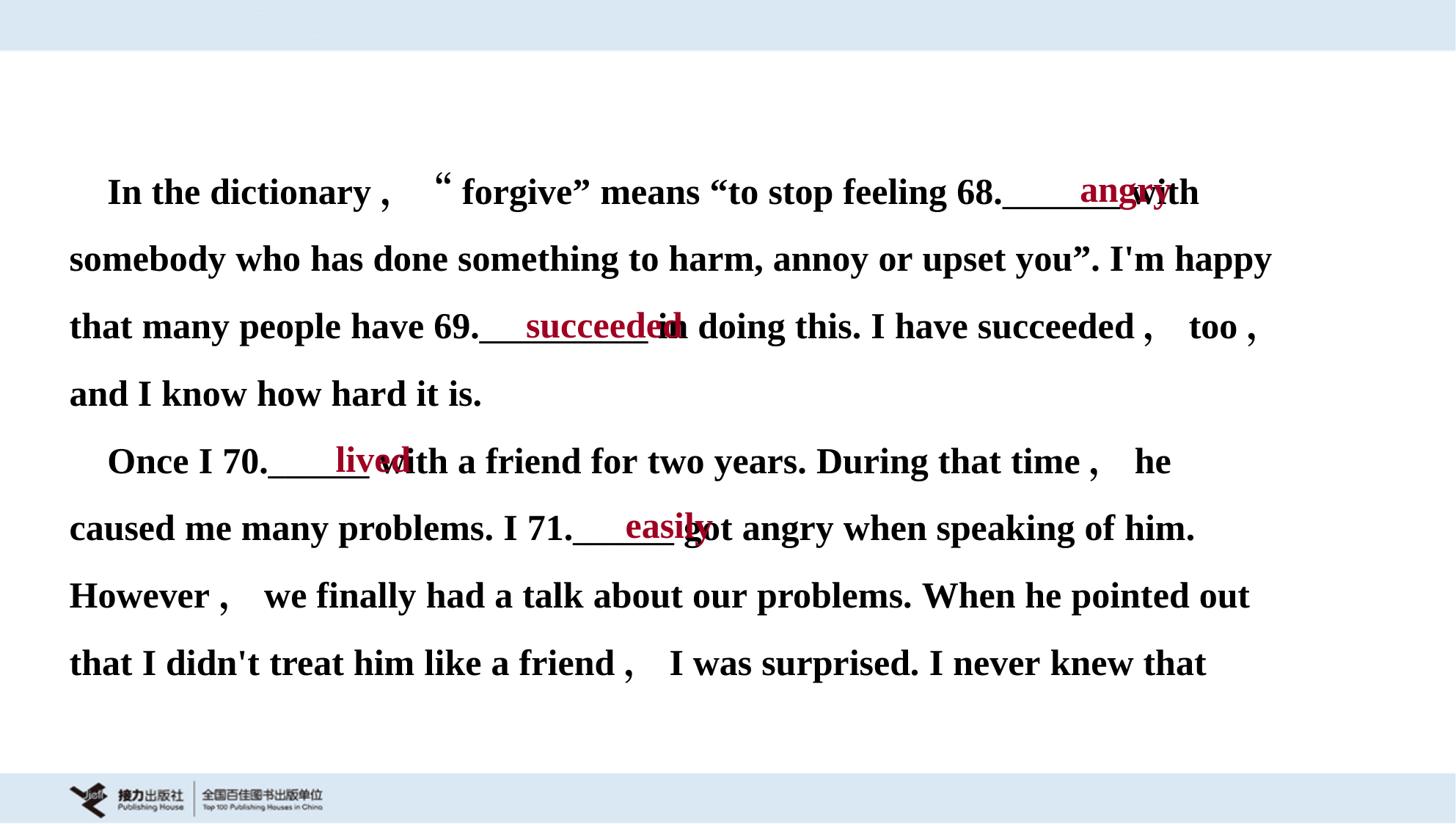

In the dictionary，“forgive” means “to stop feeling 68._______ with
somebody who has done something to harm, annoy or upset you”. I'm happy
that many people have 69.__________ in doing this. I have succeeded，too，
and I know how hard it is.
    Once I 70.______ with a friend for two years. During that time，he
caused me many problems. I 71.______ got angry when speaking of him.
However，we finally had a talk about our problems. When he pointed out
that I didn't treat him like a friend，I was surprised. I never knew that
angry
succeeded
lived
easily